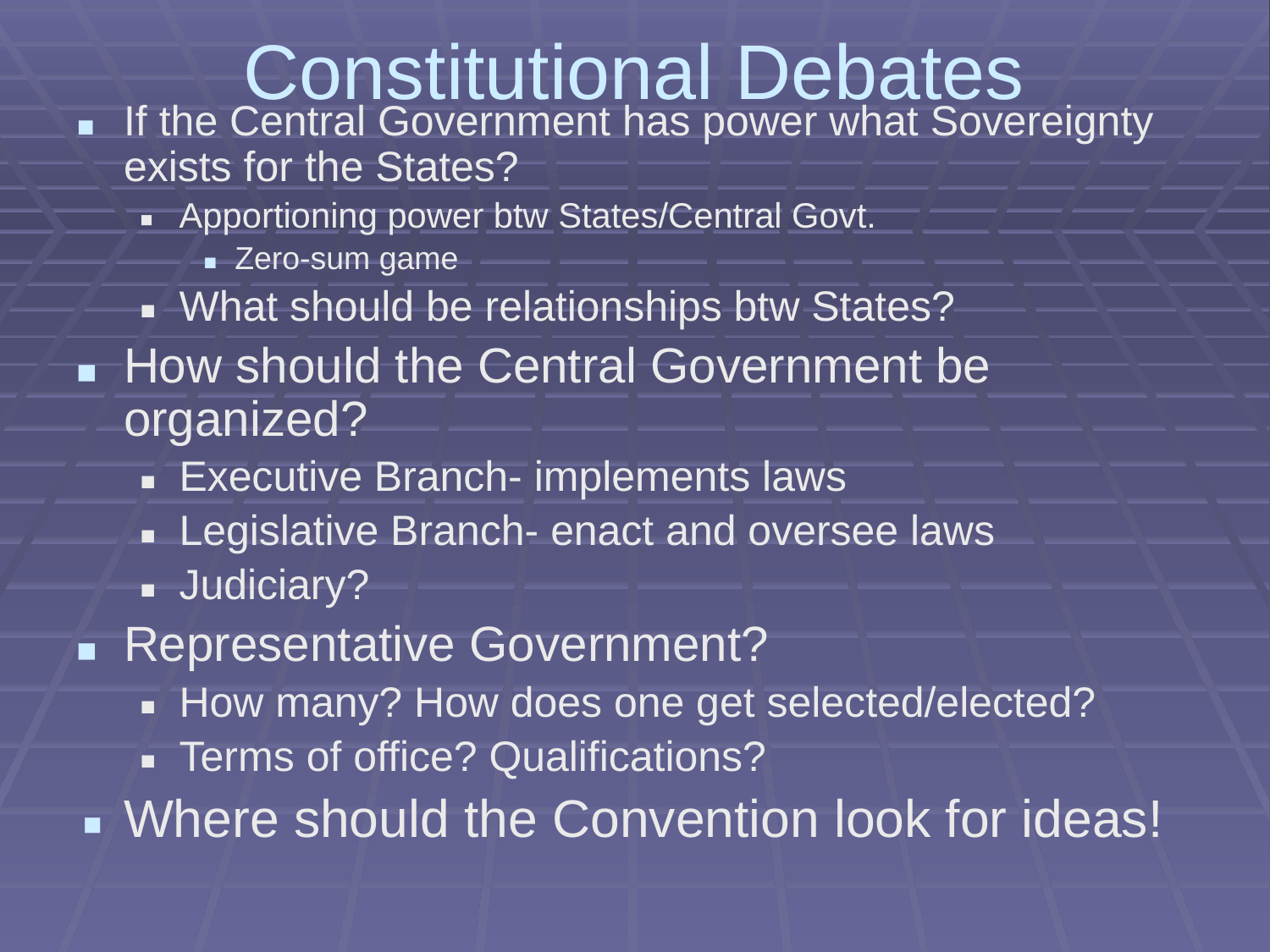

# Constitutional Debates
If the Central Government has power what Sovereignty exists for the States?
Apportioning power btw States/Central Govt.
Zero-sum game
What should be relationships btw States?
How should the Central Government be organized?
Executive Branch- implements laws
Legislative Branch- enact and oversee laws
Judiciary?
Representative Government?
How many? How does one get selected/elected?
Terms of office? Qualifications?
Where should the Convention look for ideas!